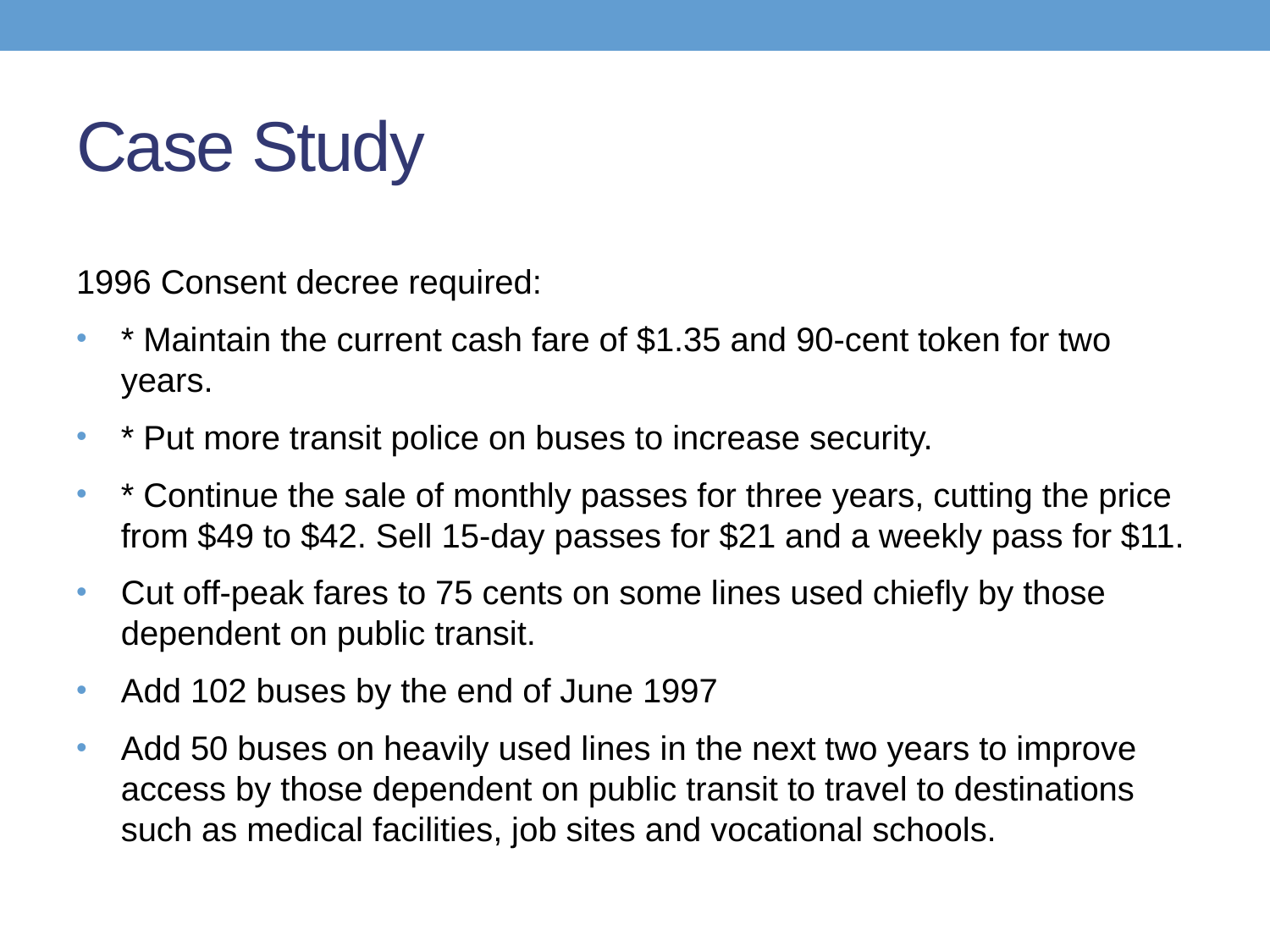

# Case Study
1996 Consent decree required:
* Maintain the current cash fare of $1.35 and 90-cent token for two years.
* Put more transit police on buses to increase security.
* Continue the sale of monthly passes for three years, cutting the price from $49 to $42. Sell 15-day passes for $21 and a weekly pass for $11.
Cut off-peak fares to 75 cents on some lines used chiefly by those dependent on public transit.
Add 102 buses by the end of June 1997
Add 50 buses on heavily used lines in the next two years to improve access by those dependent on public transit to travel to destinations such as medical facilities, job sites and vocational schools.